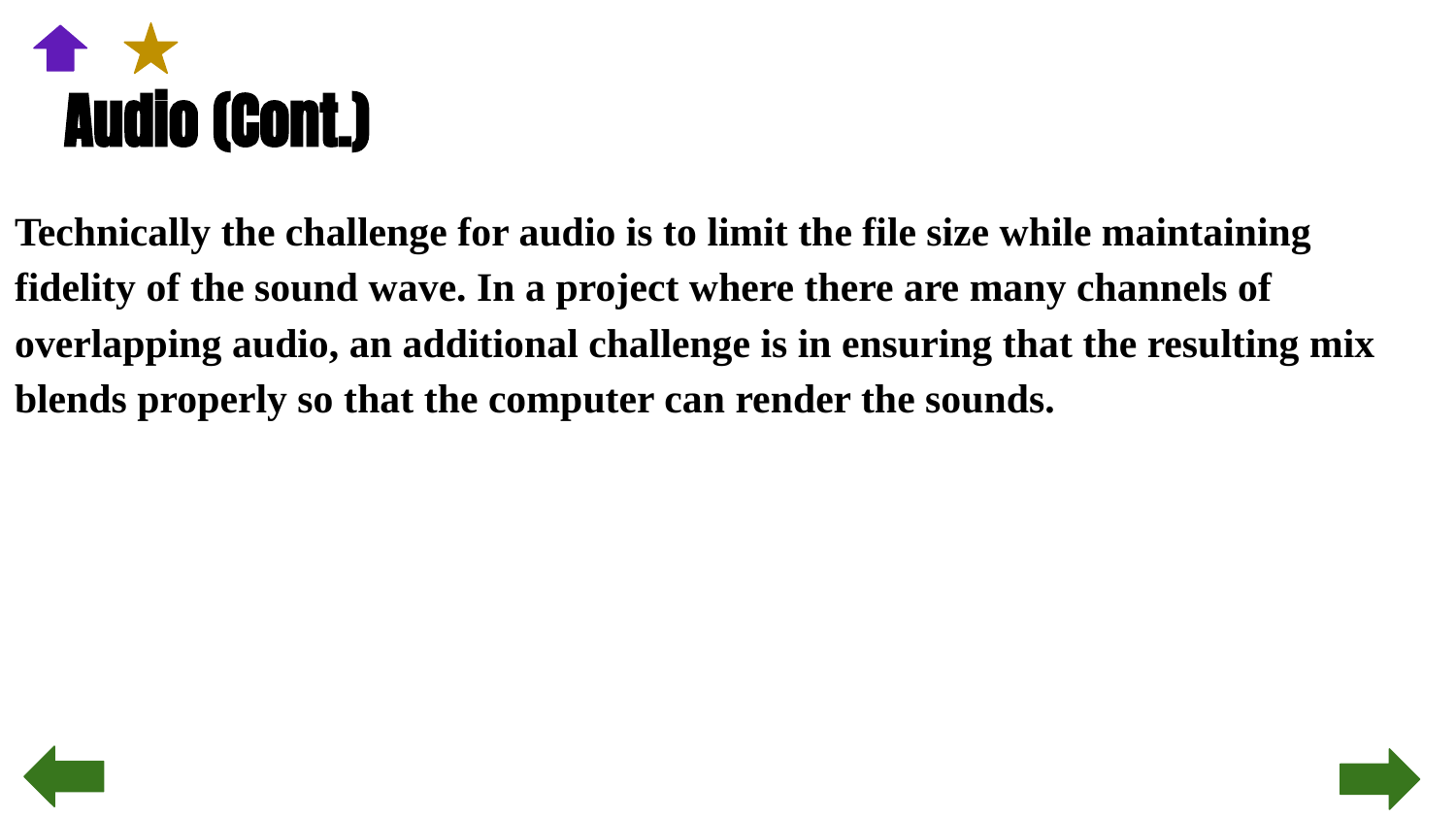

# Audio (Cont.)
Technically the challenge for audio is to limit the file size while maintaining fidelity of the sound wave. In a project where there are many channels of overlapping audio, an additional challenge is in ensuring that the resulting mix blends properly so that the computer can render the sounds.